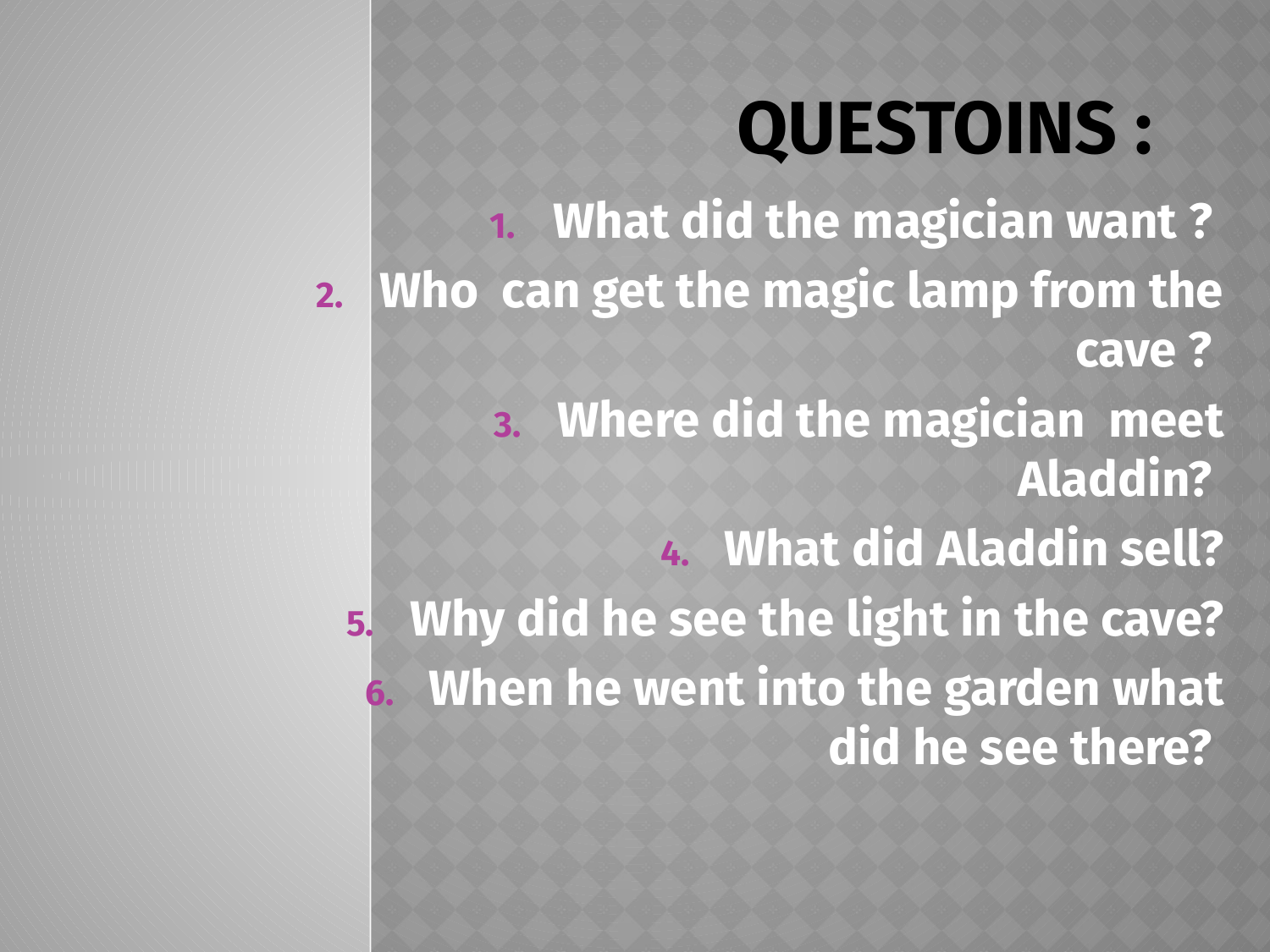

# Questoins :
What did the magician want ?
Who  can get the magic lamp from the cave ?
Where did the magician  meet Aladdin?
What did Aladdin sell?
Why did he see the light in the cave?
When he went into the garden what did he see there?